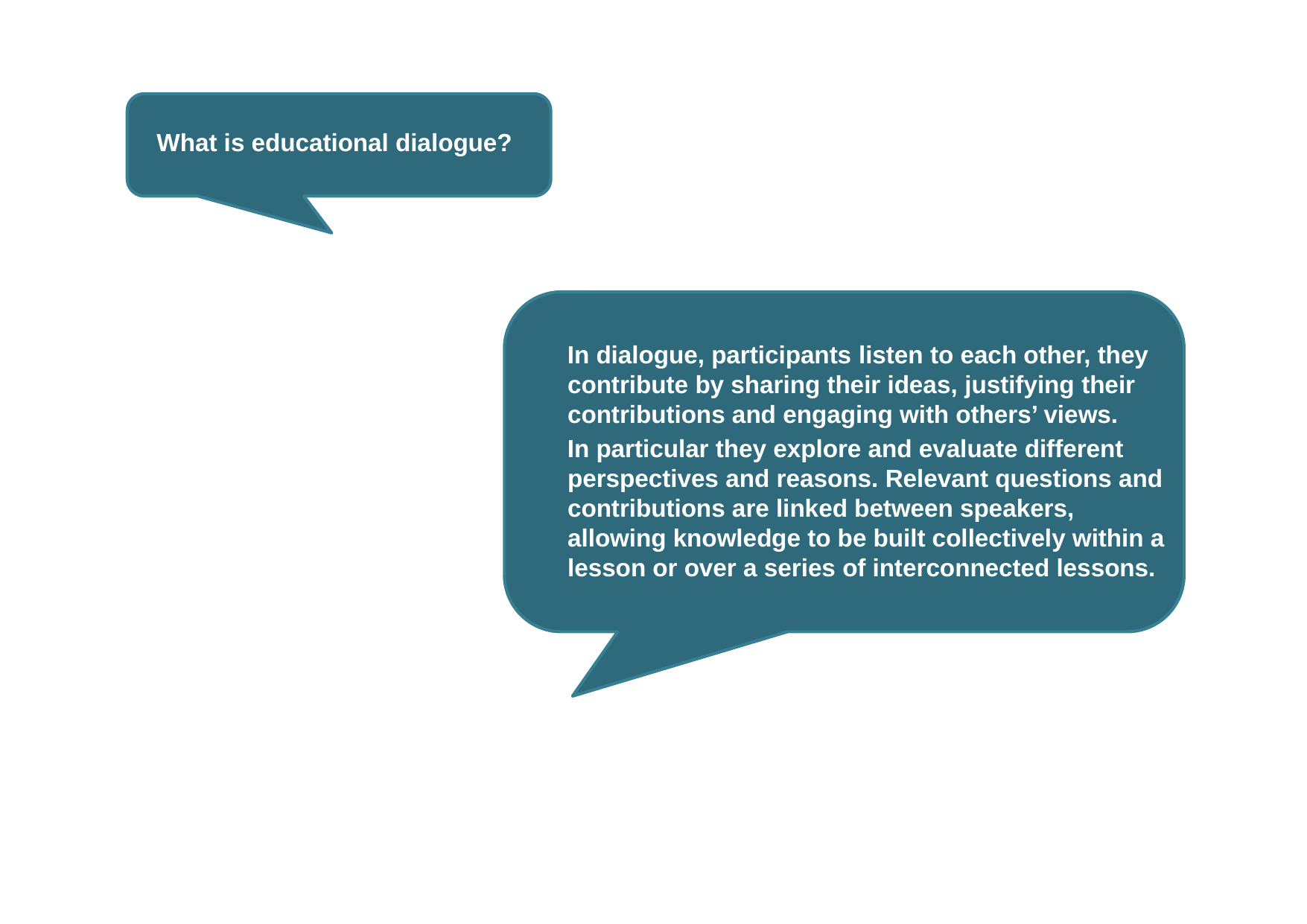

What is educational dialogue?

In dialogue, participants listen to each other, they contribute by sharing their ideas, justifying their contributions and engaging with others’ views.
In particular they explore and evaluate different perspectives and reasons. Relevant questions and contributions are linked between speakers, allowing knowledge to be built collectively within a lesson or over a series of interconnected lessons.